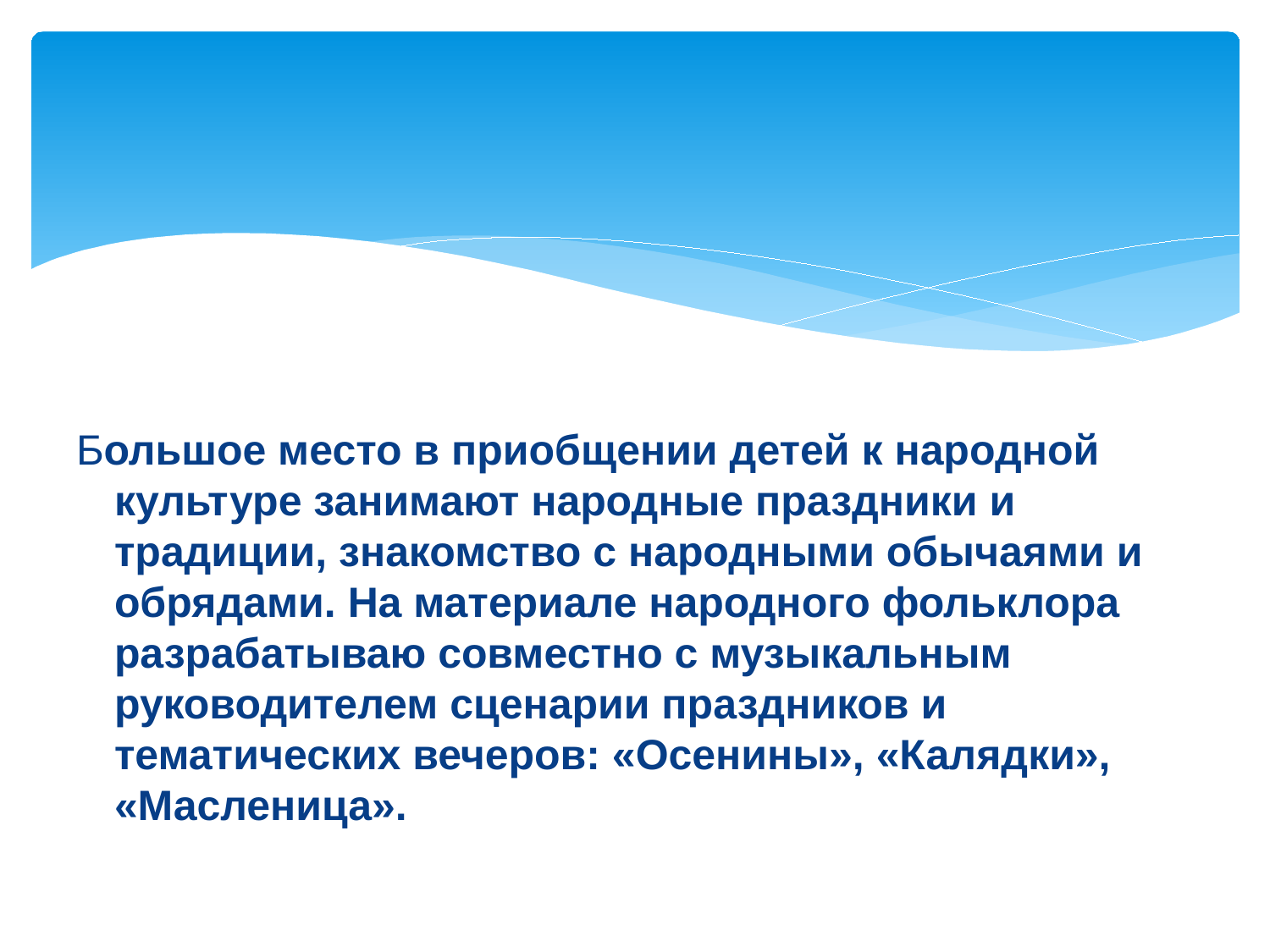

Большое место в приобщении детей к народной культуре занимают народные праздники и традиции, знакомство с народными обычаями и обрядами. На материале народного фольклора разрабатываю совместно с музыкальным руководителем сценарии праздников и тематических вечеров: «Осенины», «Калядки», «Масленица».